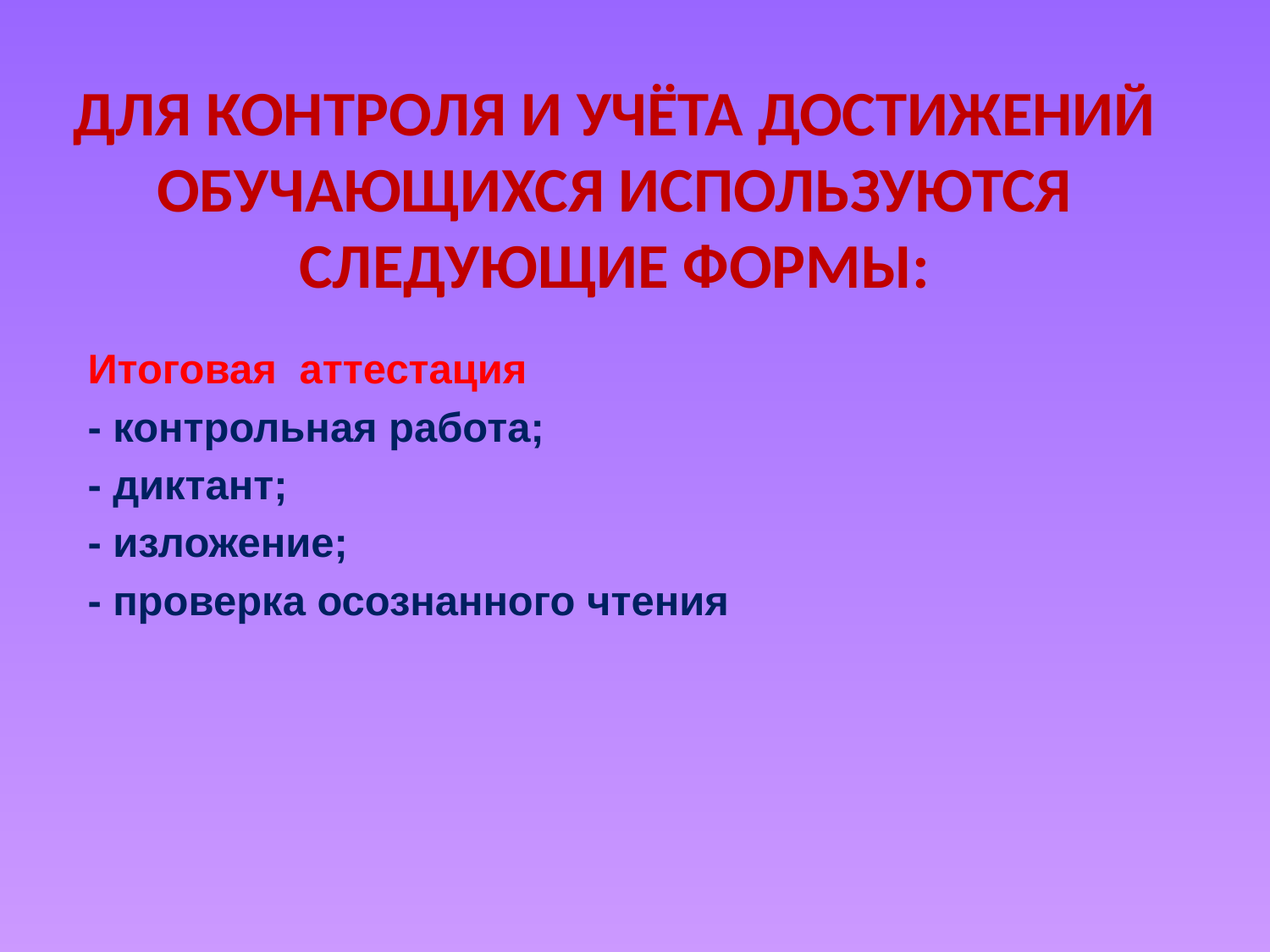

# Для контроля и учёта достижений обучающихся используются следующие формы:
Итоговая  аттестация
- контрольная работа;
- диктант;
- изложение;
- проверка осознанного чтения